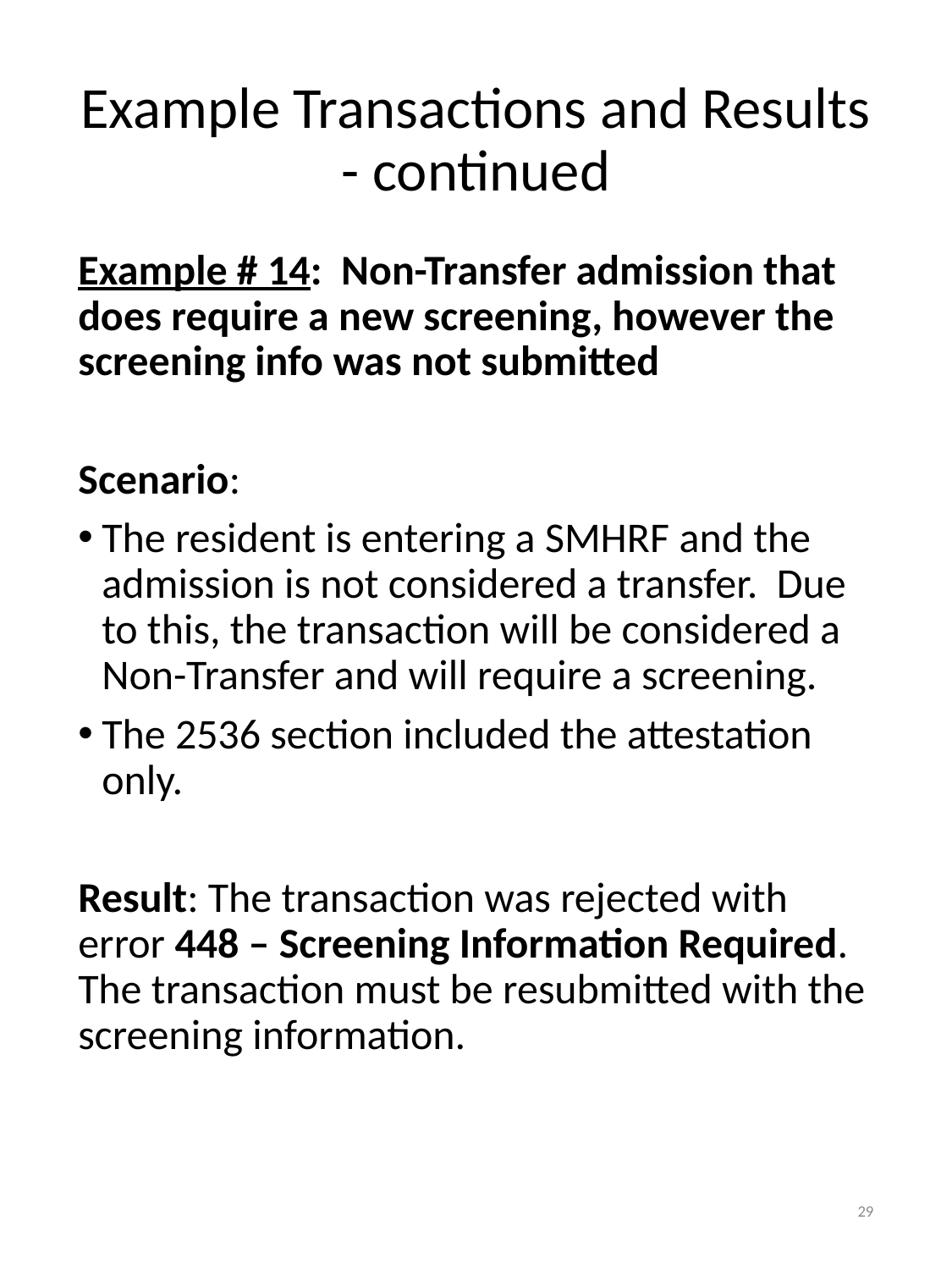

# Example Transactions and Results - continued
Example # 14:  Non-Transfer admission that does require a new screening, however the screening info was not submitted

Scenario:
The resident is entering a SMHRF and the admission is not considered a transfer.  Due to this, the transaction will be considered a Non-Transfer and will require a screening.
The 2536 section included the attestation only.

Result: The transaction was rejected with error 448 – Screening Information Required.  The transaction must be resubmitted with the screening information.

29